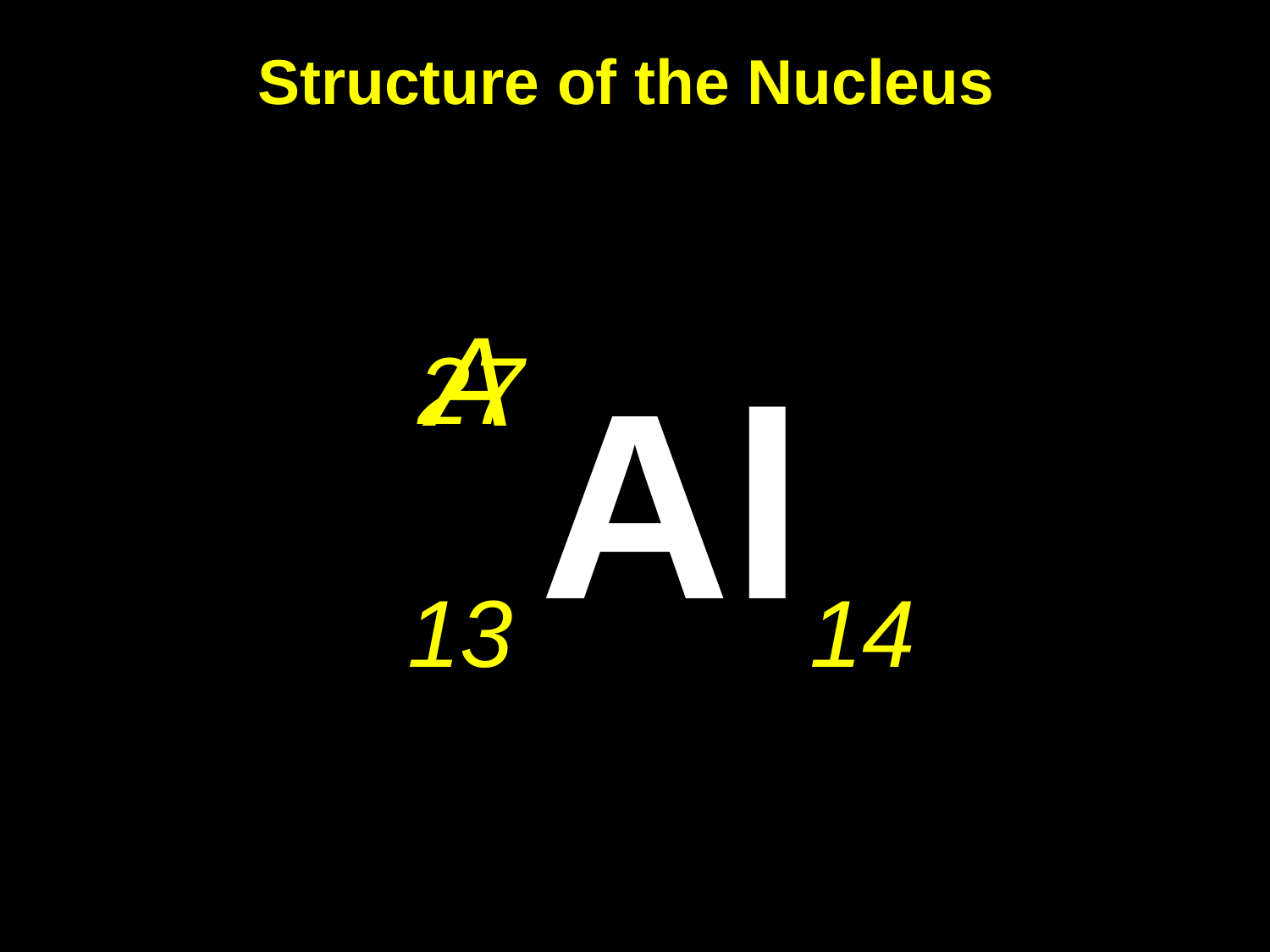

Structure of the Nucleus
# A
27
Al
13
14